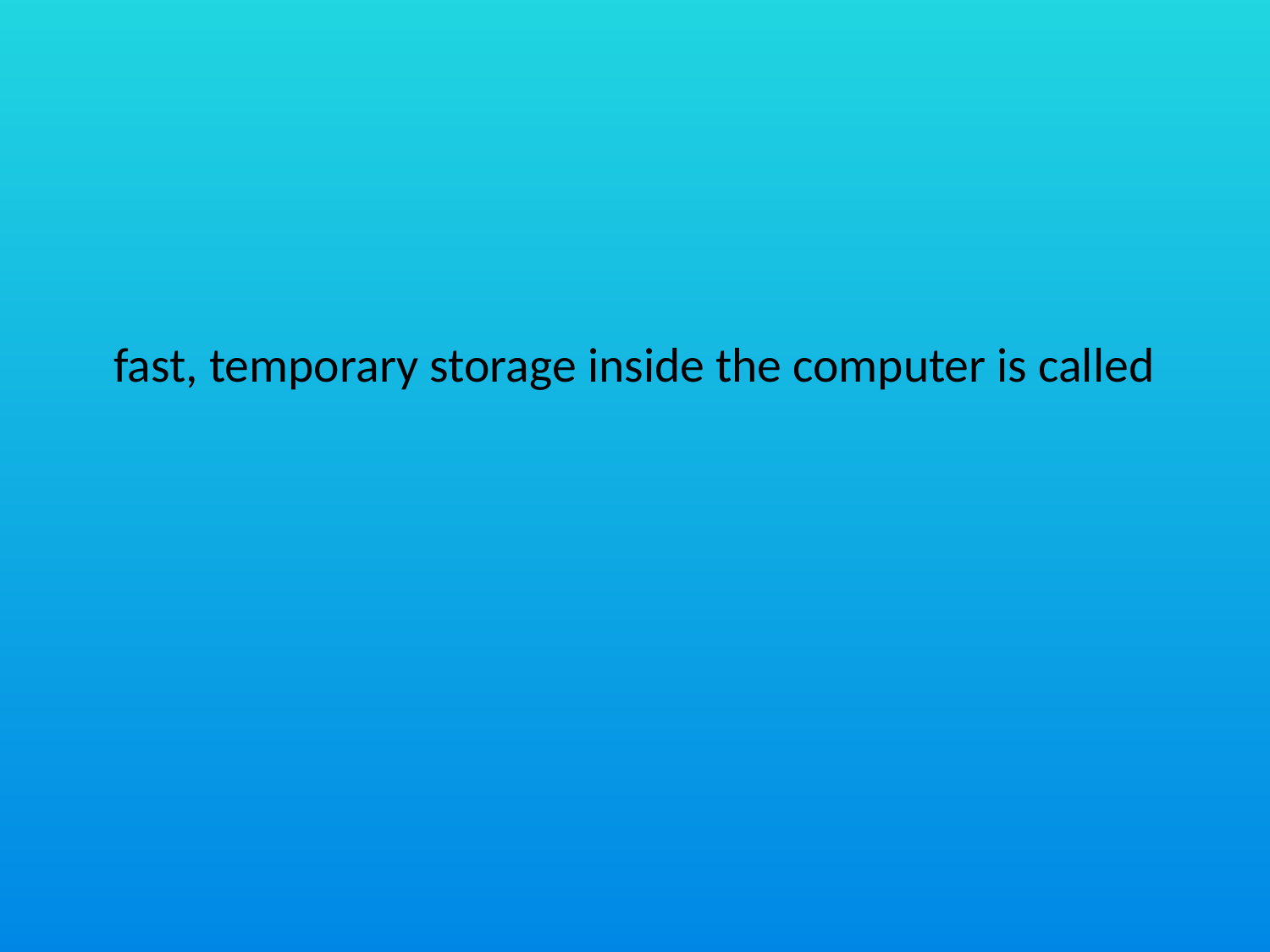

# fast, temporary storage inside the computer is called